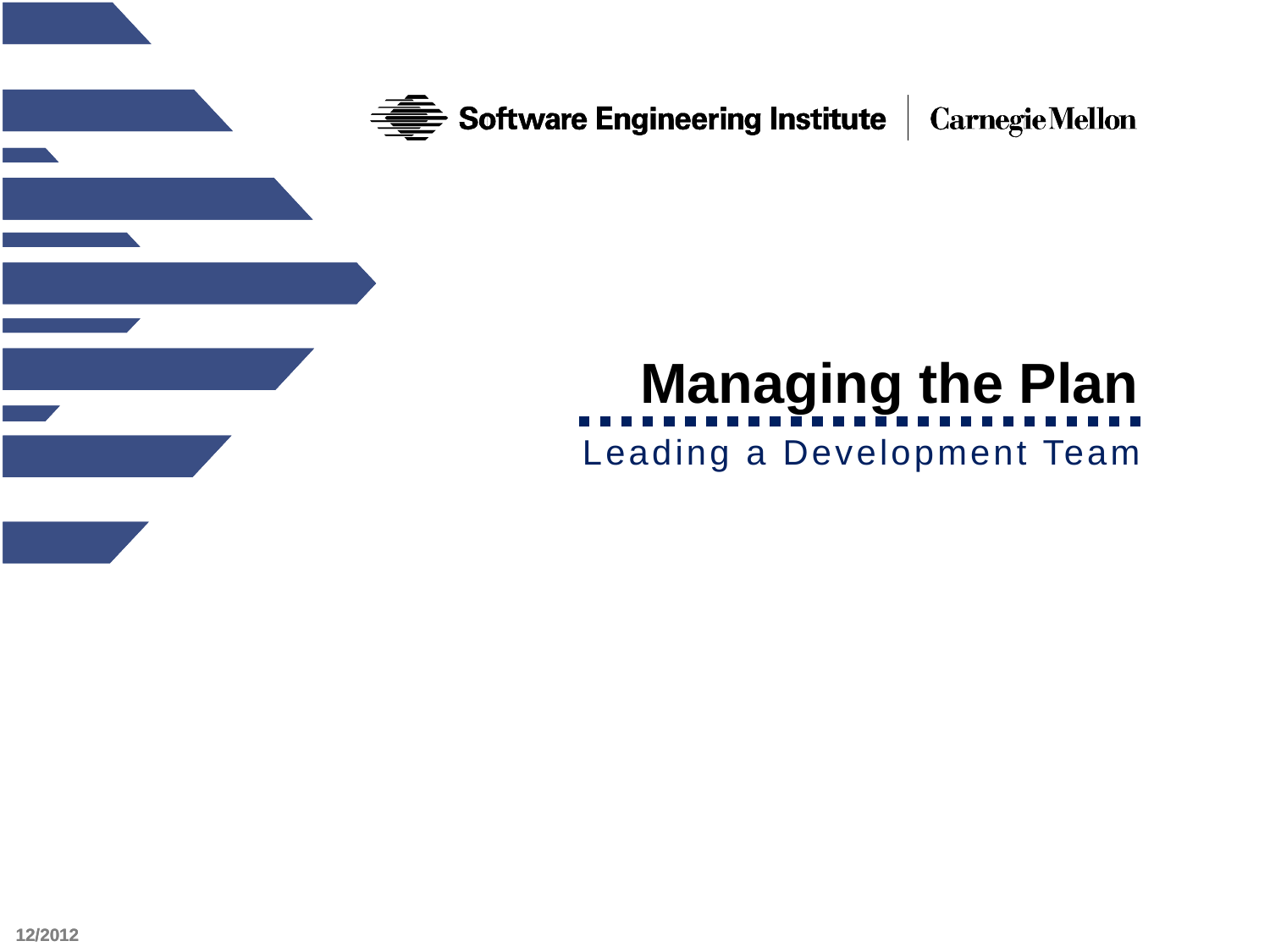

Managing the Plan
Leading a Development Team